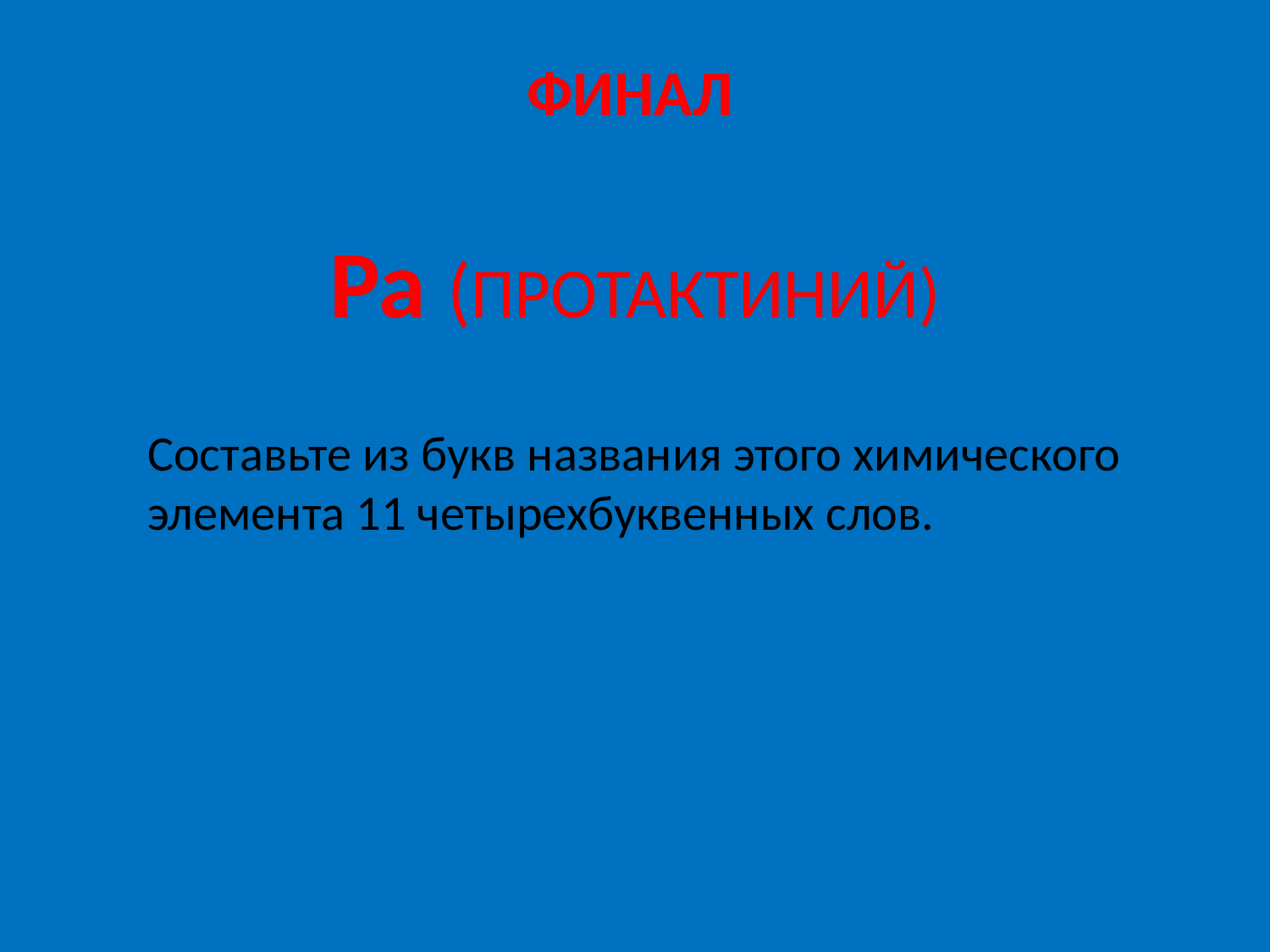

ФИНАЛ
Pa (ПРОТАКТИНИЙ)

Составьте из букв названия этого химического элемента 11 четырехбуквенных слов.